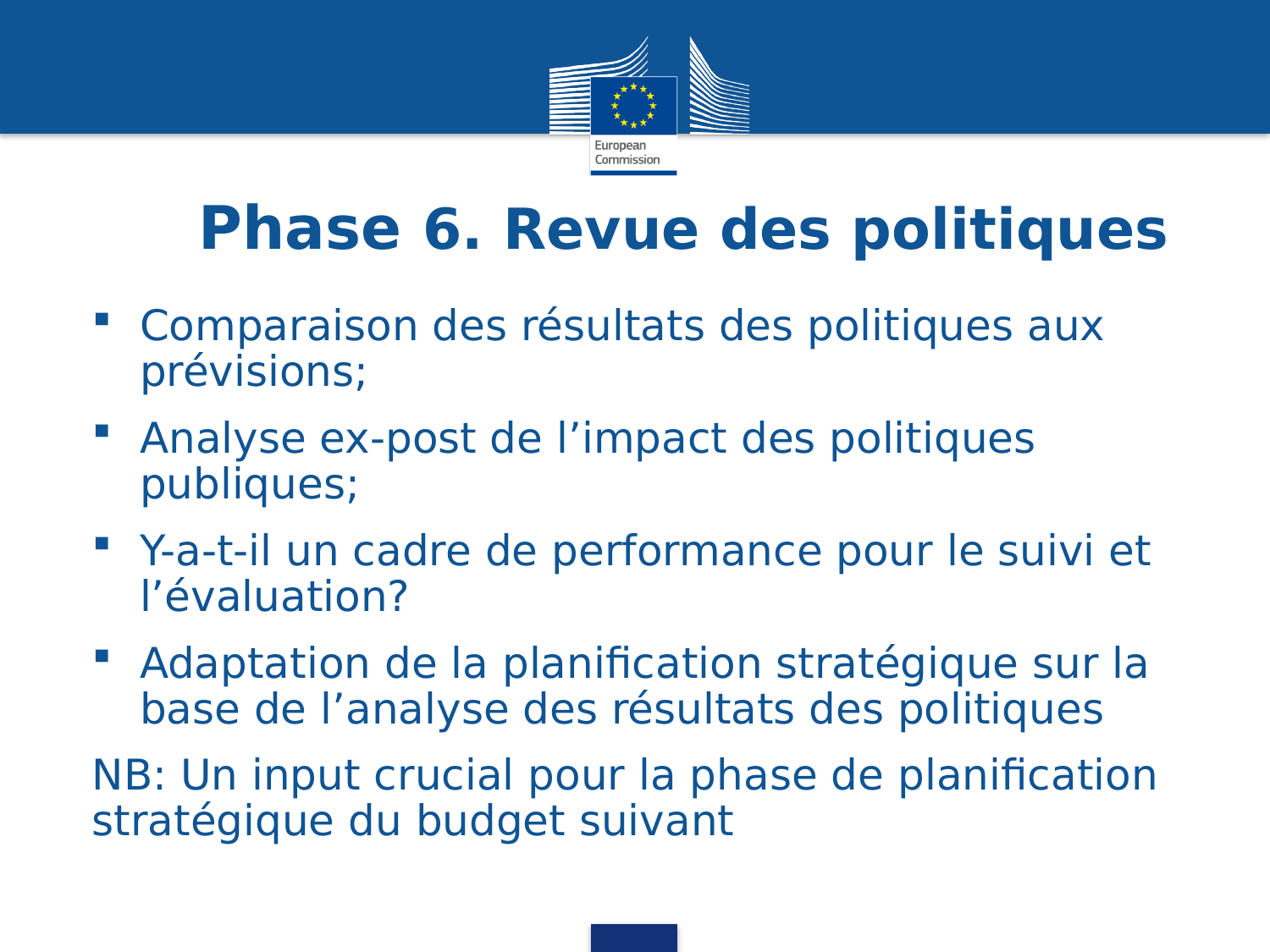

Phase 6. Revue des politiques
Comparaison des résultats des politiques aux prévisions;
Analyse ex-post de l’impact des politiques publiques;
Y-a-t-il un cadre de performance pour le suivi et l’évaluation?
Adaptation de la planification stratégique sur la base de l’analyse des résultats des politiques
NB: Un input crucial pour la phase de planification stratégique du budget suivant